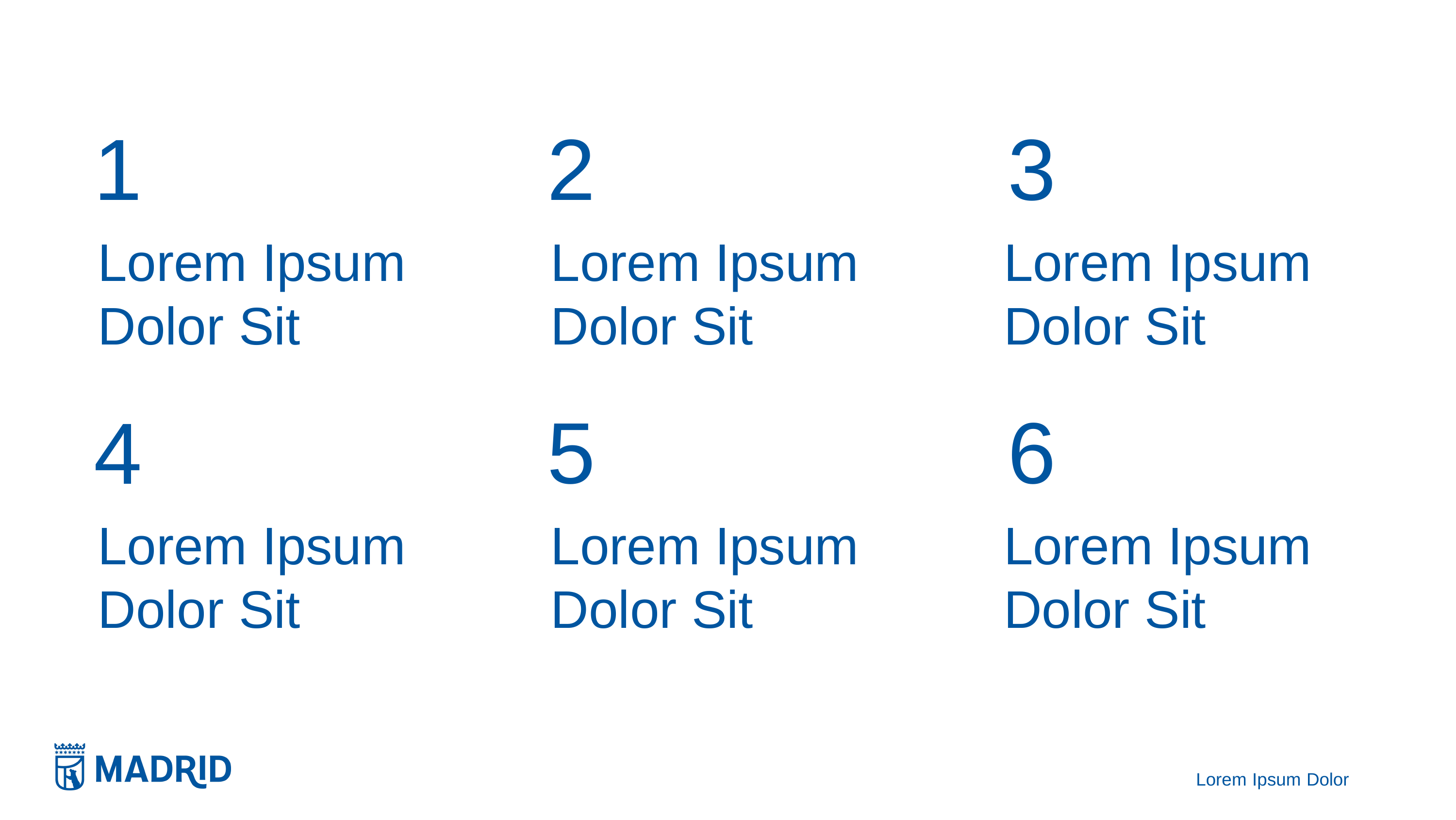

2
Lorem Ipsum Dolor Sit
5
Lorem Ipsum Dolor Sit
3
Lorem Ipsum Dolor Sit
6
Lorem Ipsum Dolor Sit
1
Lorem Ipsum Dolor Sit
4
Lorem Ipsum Dolor Sit
Lorem Ipsum Dolor